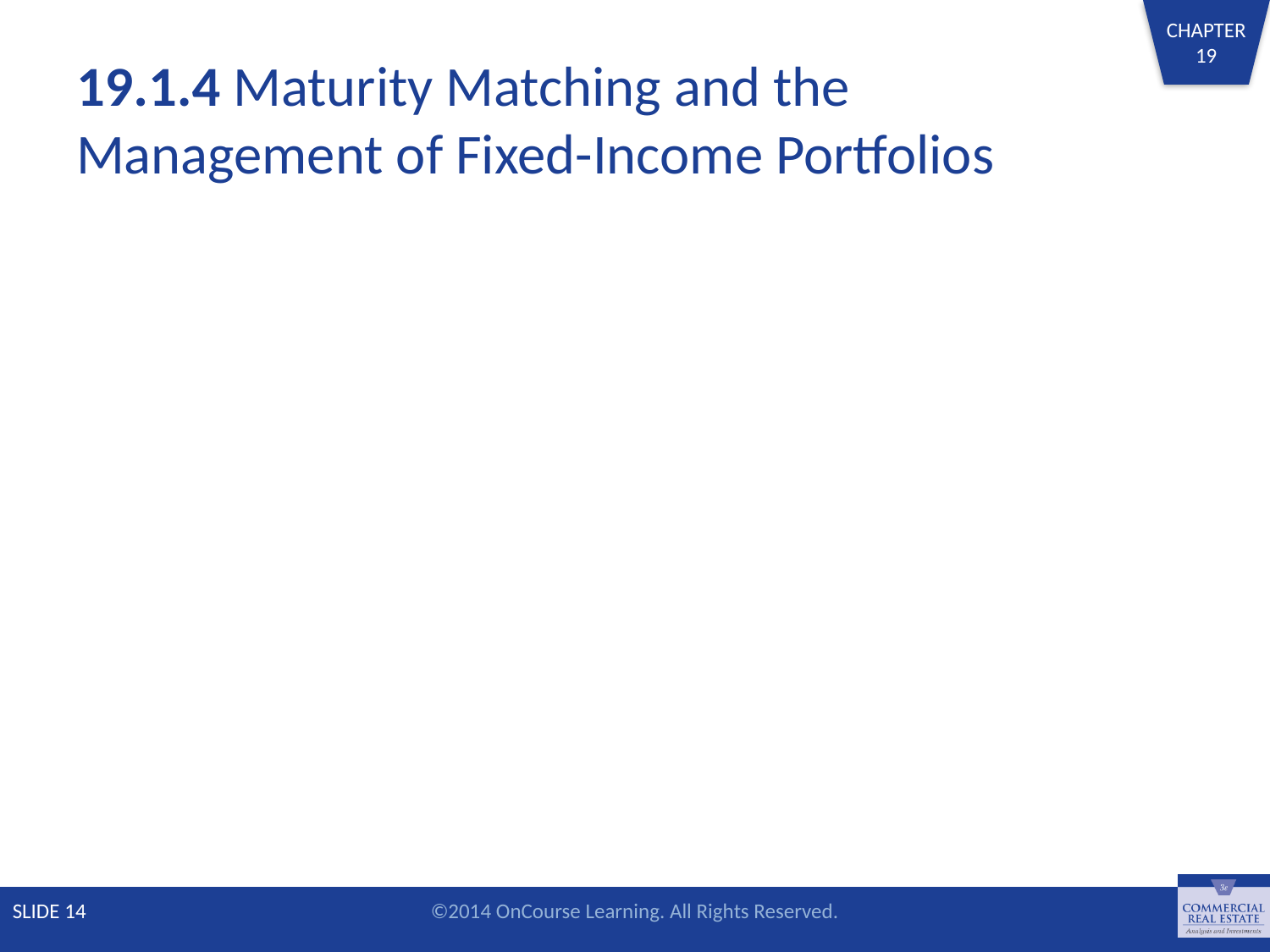

# 19.1.4 Maturity Matching and the Management of Fixed-Income Portfolios

SLIDE 14